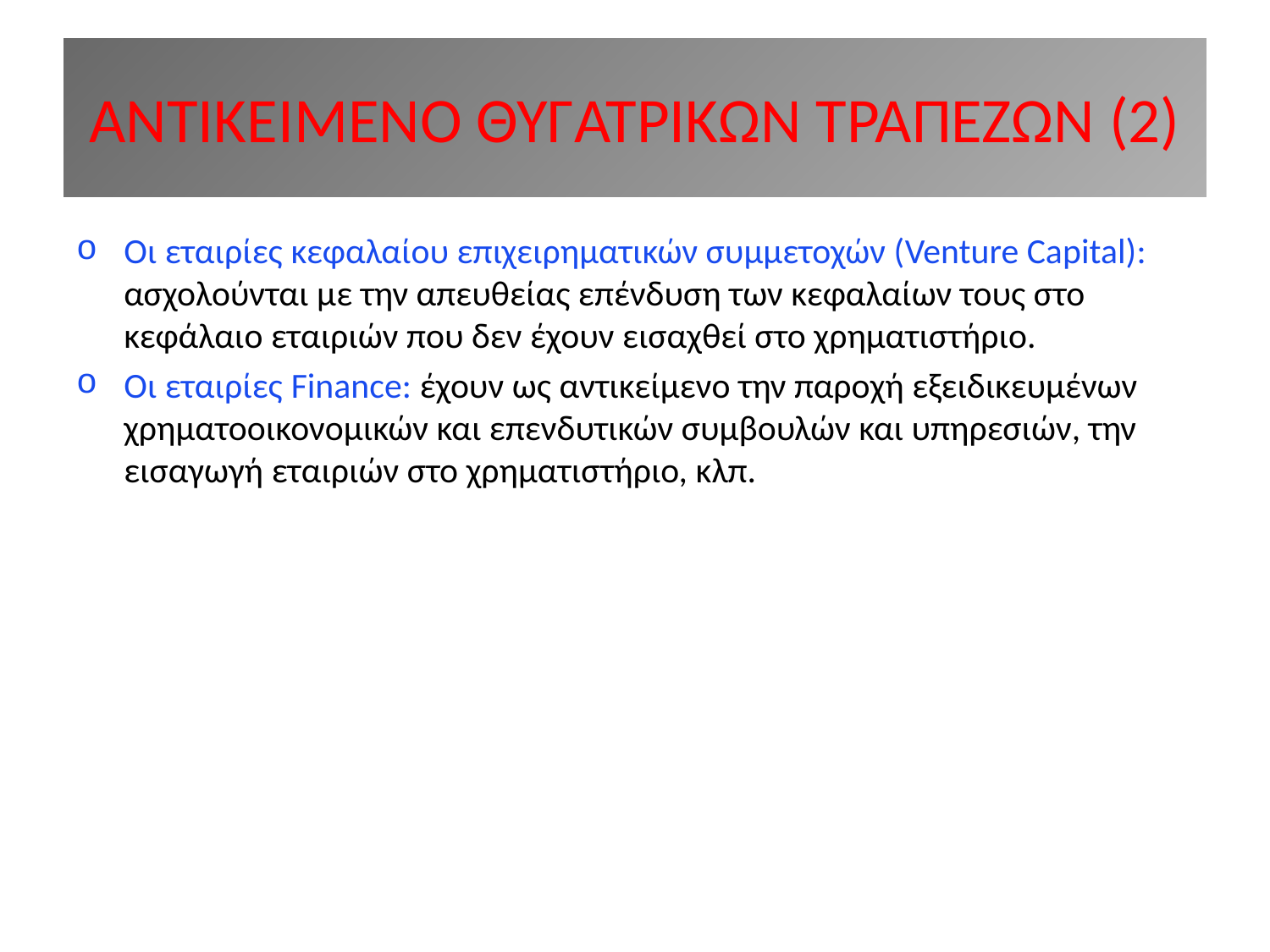

# ΑΝΤΙΚΕΙΜΕΝΟ ΘΥΓΑΤΡΙΚΩΝ ΤΡΑΠΕΖΩΝ (2)
Οι εταιρίες κεφαλαίου επιχειρηματικών συμμετοχών (Venture Capital): ασχολούνται με την απευθείας επένδυση των κεφαλαίων τους στο κεφάλαιο εταιριών που δεν έχουν εισαχθεί στο χρηματιστήριο.
Οι εταιρίες Finance: έχουν ως αντικείμενο την παροχή εξειδικευμένων χρηματοοικονομικών και επενδυτικών συμβουλών και υπηρεσιών, την εισαγωγή εταιριών στο χρηματιστήριο, κλπ.